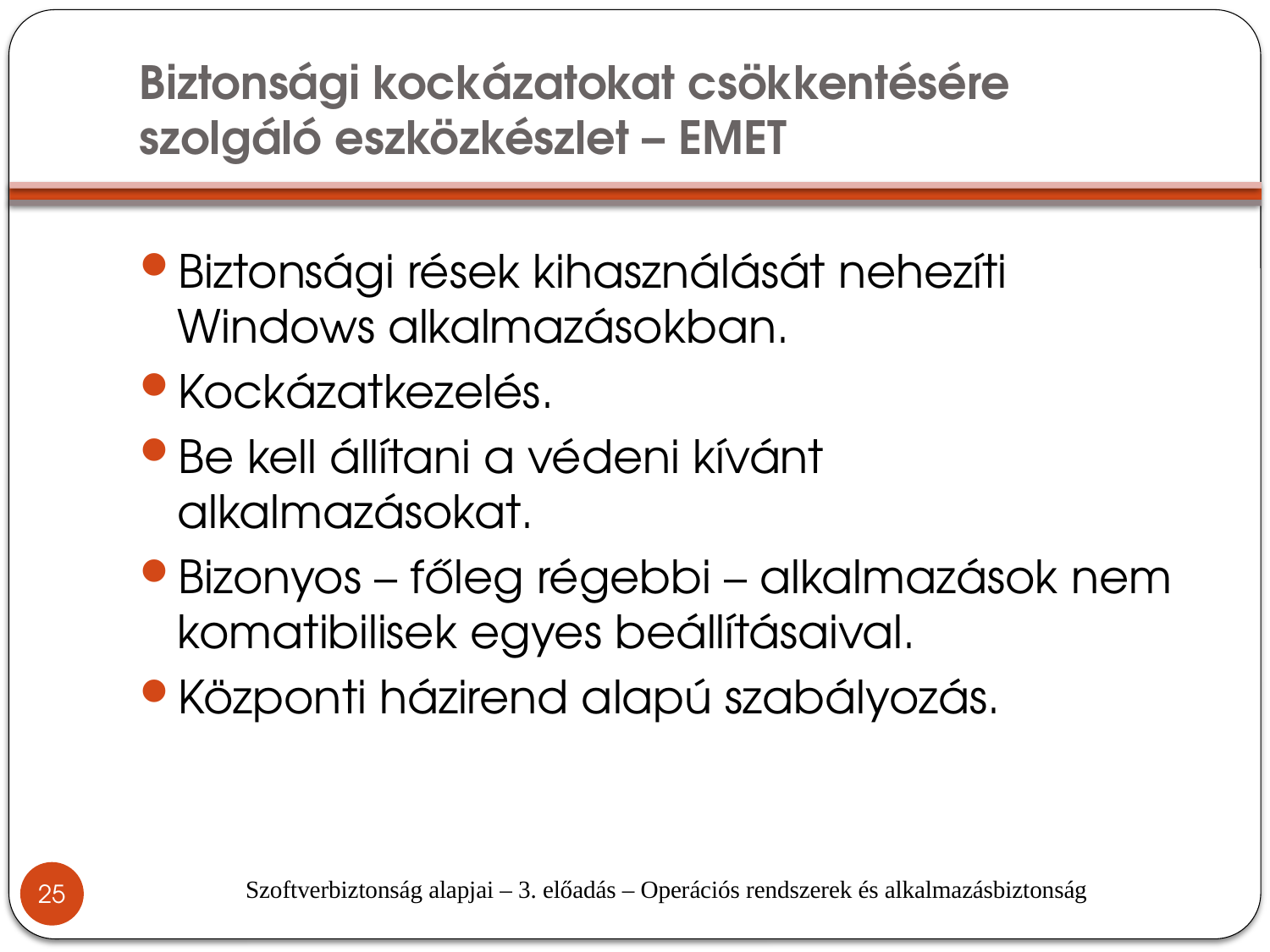

# Biztonsági kockázatokat csökkentésére szolgáló eszközkészlet – EMET
Biztonsági rések kihasználását nehezíti Windows alkalmazásokban.
Kockázatkezelés.
Be kell állítani a védeni kívánt alkalmazásokat.
Bizonyos – főleg régebbi – alkalmazások nem komatibilisek egyes beállításaival.
Központi házirend alapú szabályozás.
Szoftverbiztonság alapjai – 3. előadás – Operációs rendszerek és alkalmazásbiztonság
25